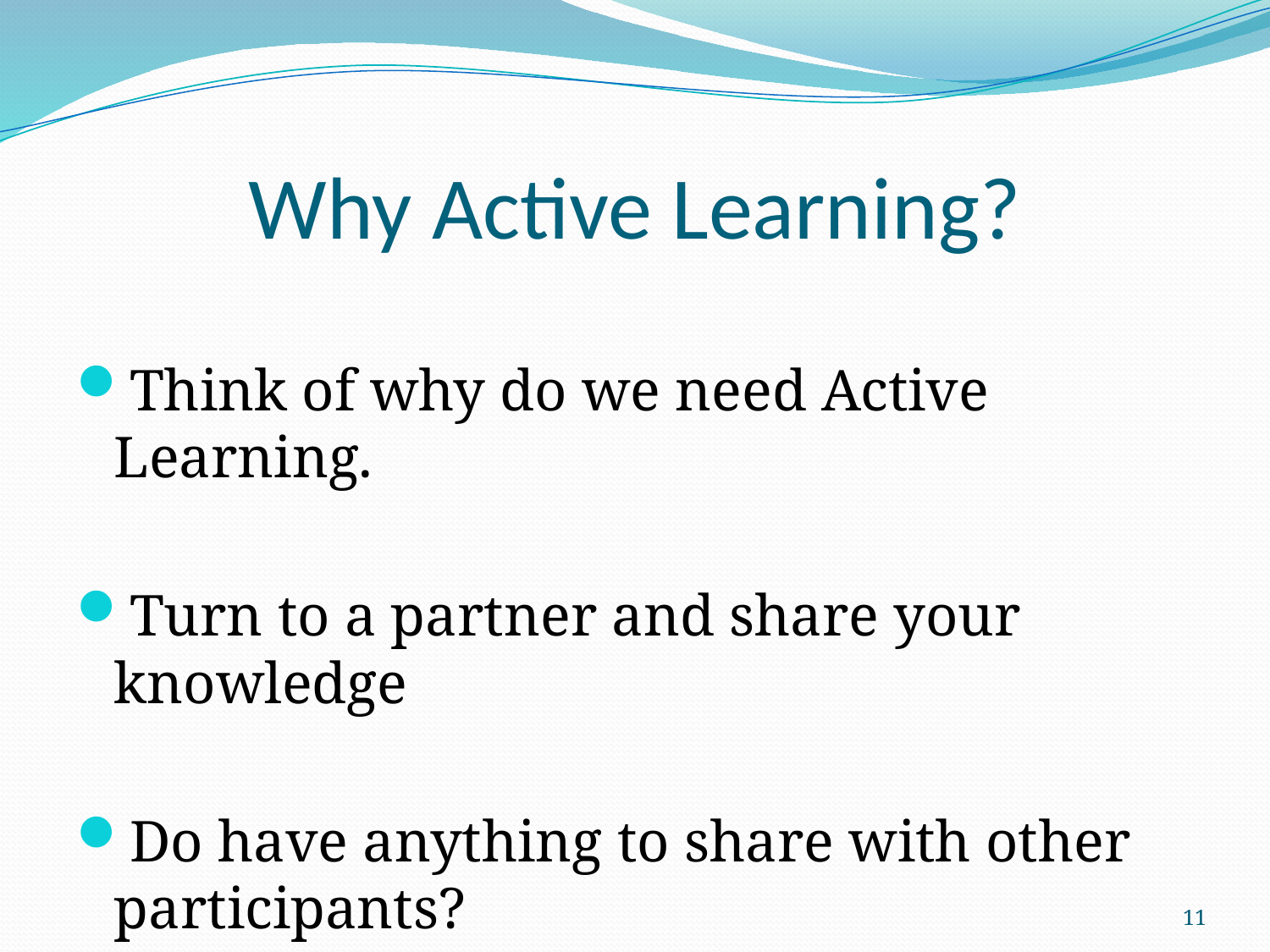

# Why Active Learning?

Think of why do we need Active Learning.

Turn to a partner and share your knowledge

Do have anything to share with other participants?
11